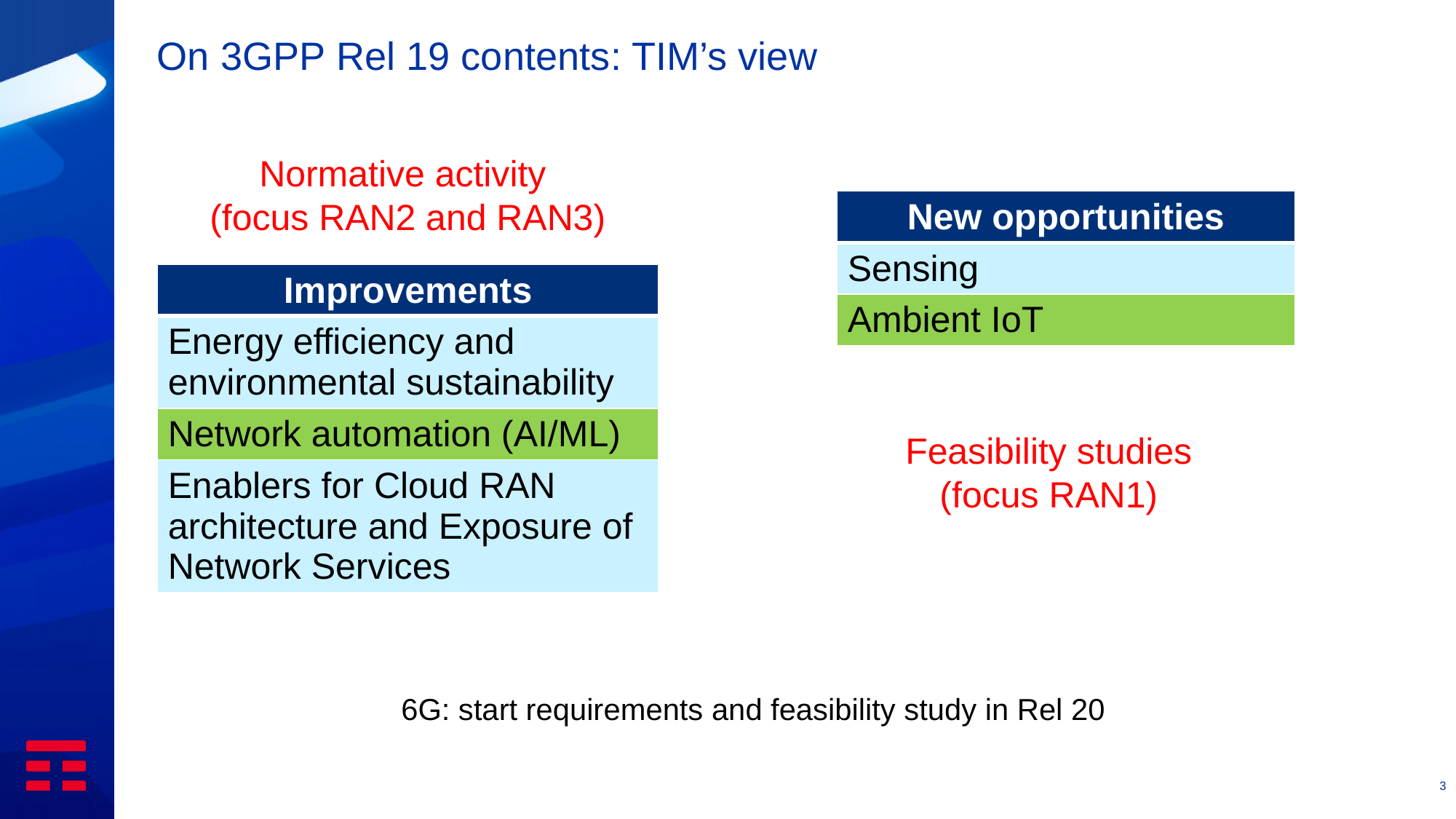

# On 3GPP Rel 19 contents: TIM’s view
Normative activity
(focus RAN2 and RAN3)
| New opportunities |
| --- |
| Sensing |
| Ambient IoT |
| Improvements |
| --- |
| Energy efficiency and environmental sustainability |
| Network automation (AI/ML) |
| Enablers for Cloud RAN architecture and Exposure of Network Services |
Feasibility studies
(focus RAN1)
6G: start requirements and feasibility study in Rel 20